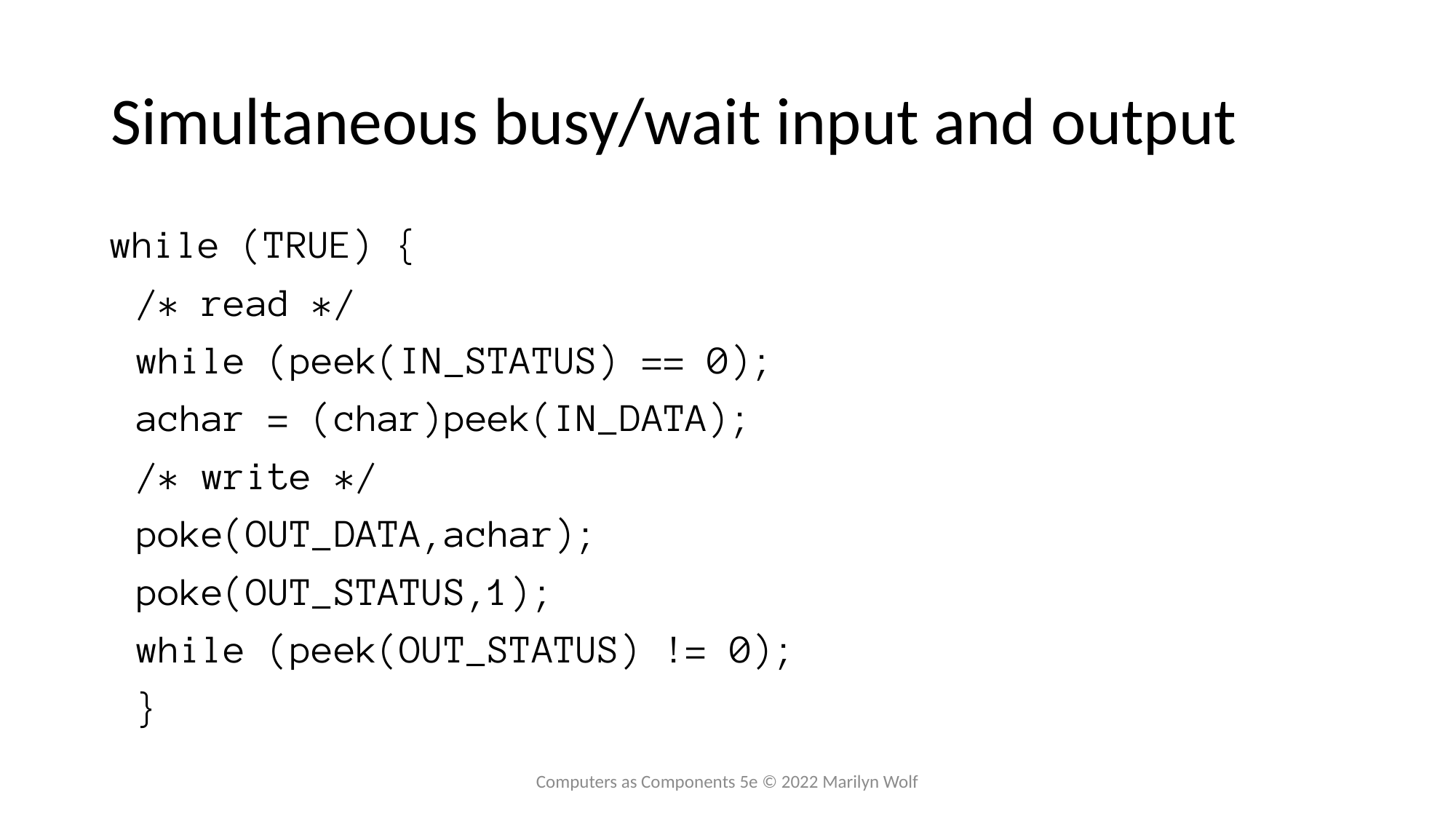

# Simultaneous busy/wait input and output
while (TRUE) {
	/* read */
	while (peek(IN_STATUS) == 0);
	achar = (char)peek(IN_DATA);
	/* write */
	poke(OUT_DATA,achar);
	poke(OUT_STATUS,1);
	while (peek(OUT_STATUS) != 0);
	}
Computers as Components 5e © 2022 Marilyn Wolf